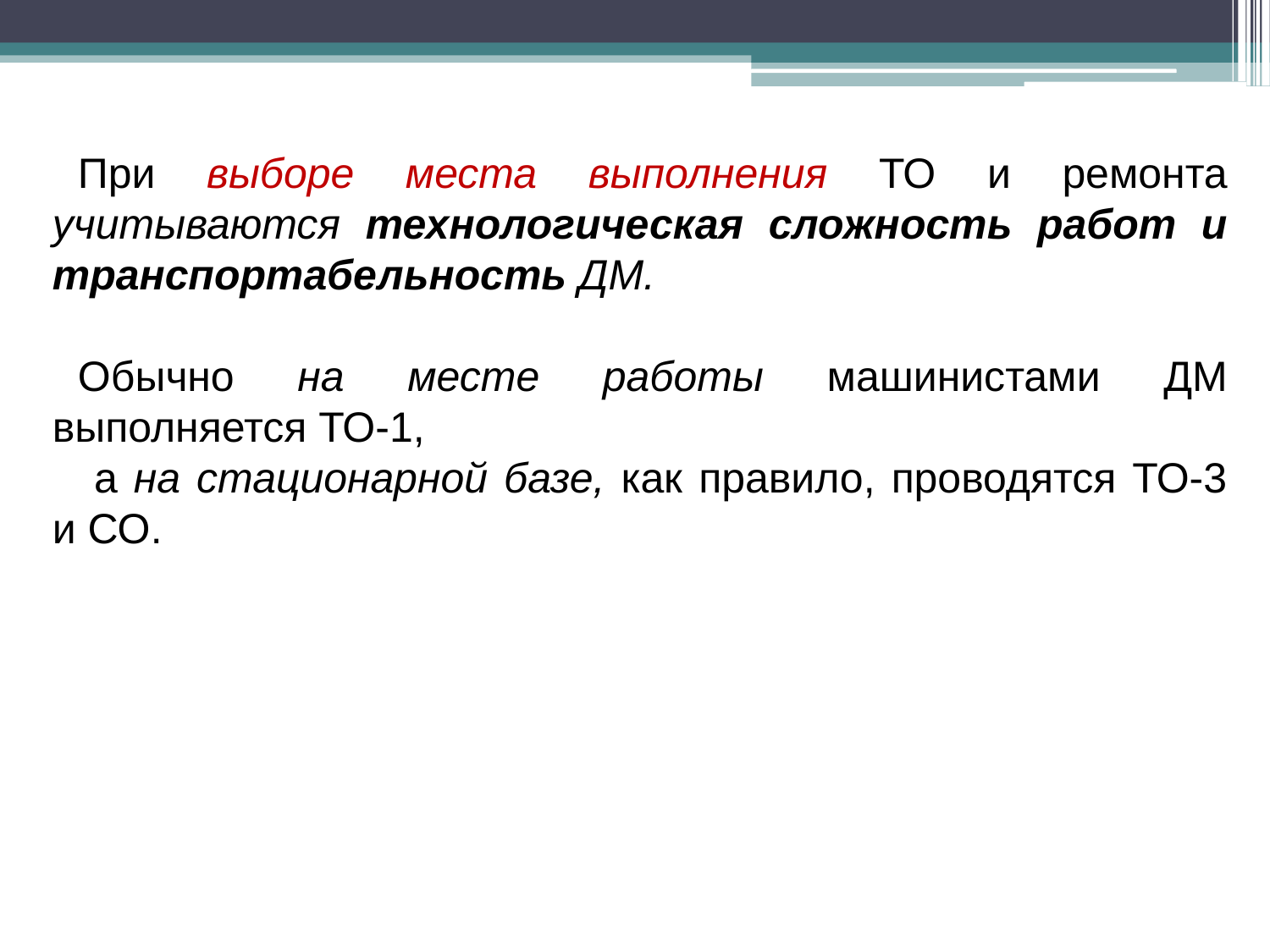

При выборе места выполнения ТО и ремонта учитываются технологическая сложность работ и транспортабельность ДМ.

Обычно на месте работы машинистами ДМ выполняется ТО-1,
 а на стационарной базе, как правило, проводятся ТО-3 и СО.